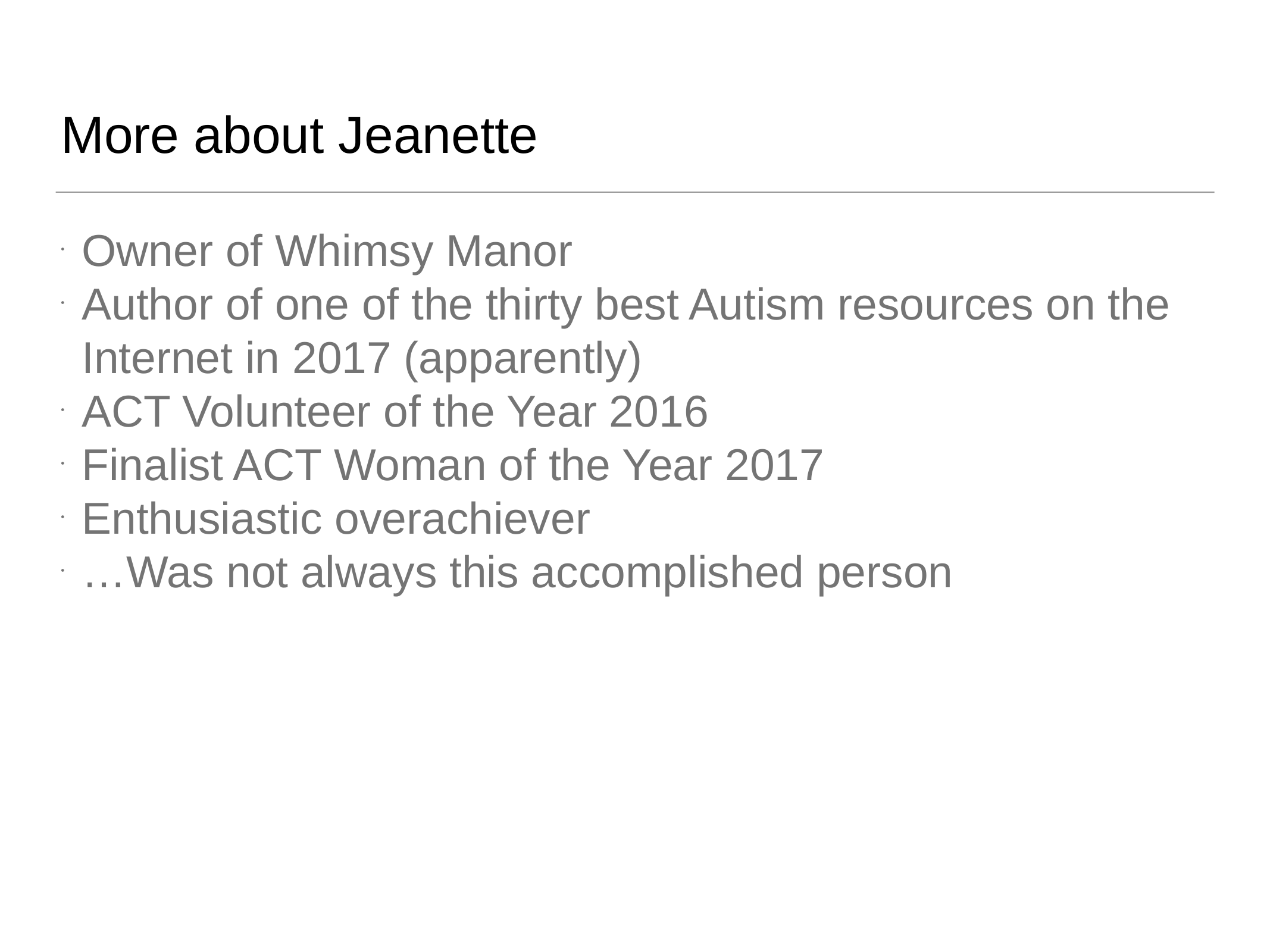

More about Jeanette
Owner of Whimsy Manor
Author of one of the thirty best Autism resources on the Internet in 2017 (apparently)
ACT Volunteer of the Year 2016
Finalist ACT Woman of the Year 2017
Enthusiastic overachiever
…Was not always this accomplished person